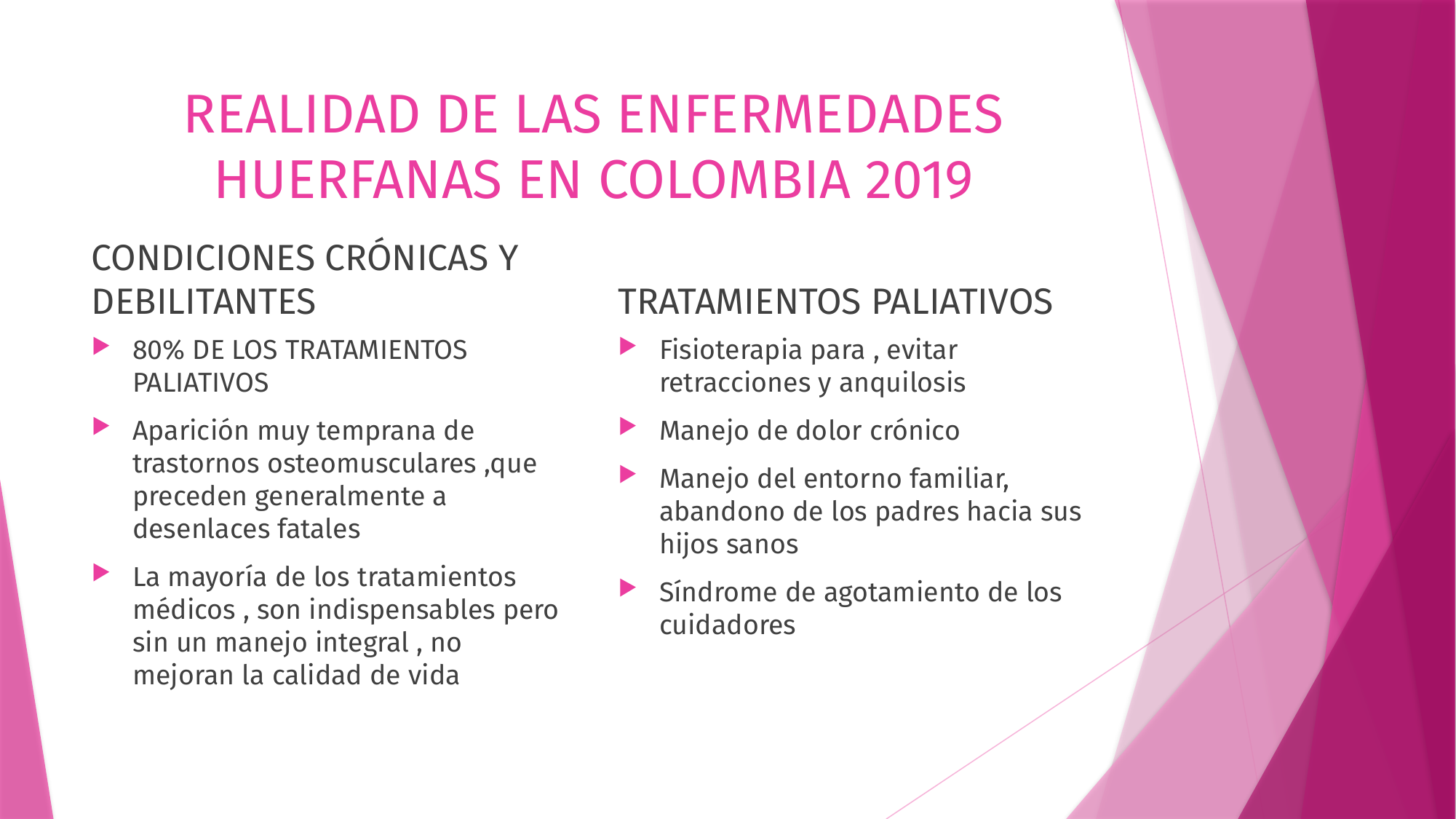

# REALIDAD DE LAS ENFERMEDADES HUERFANAS EN COLOMBIA 2019
CONDICIONES CRÓNICAS Y DEBILITANTES
TRATAMIENTOS PALIATIVOS
80% DE LOS TRATAMIENTOS PALIATIVOS
Aparición muy temprana de trastornos osteomusculares ,que preceden generalmente a desenlaces fatales
La mayoría de los tratamientos médicos , son indispensables pero sin un manejo integral , no mejoran la calidad de vida
Fisioterapia para , evitar retracciones y anquilosis
Manejo de dolor crónico
Manejo del entorno familiar, abandono de los padres hacia sus hijos sanos
Síndrome de agotamiento de los cuidadores